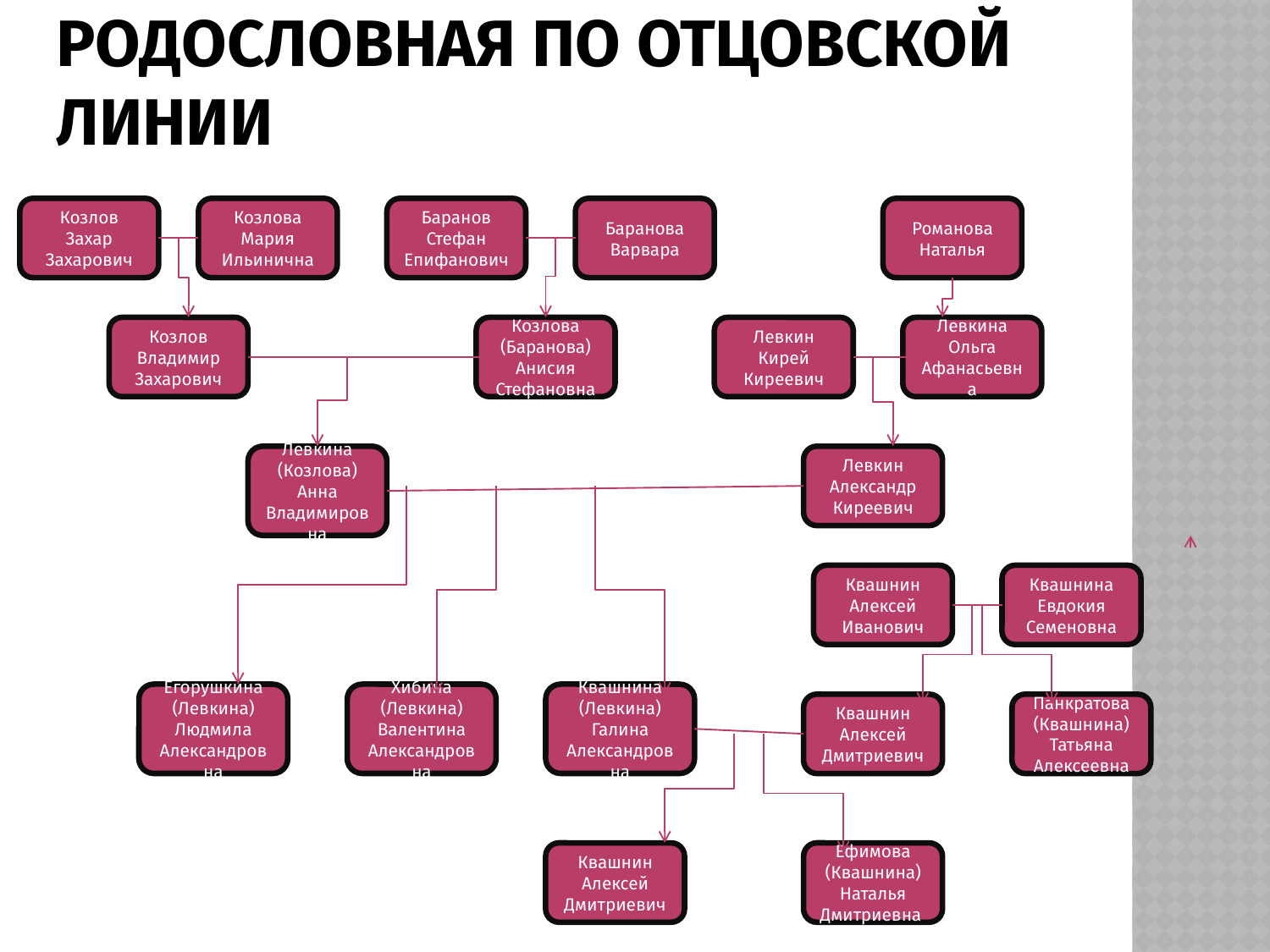

# Родословная по отцовской линии
Козлов Захар Захарович
Козлова Мария Ильинична
Баранов Стефан Епифанович
Баранова Варвара
Романова Наталья
Козлов Владимир Захарович
Козлова (Баранова) Анисия Стефановна
Левкин Кирей Киреевич
Левкина Ольга Афанасьевна
Левкина (Козлова) Анна Владимировна
Левкин Александр Киреевич
Квашнин Алексей Иванович
Квашнина Евдокия Семеновна
Егорушкина (Левкина) Людмила Александровна
Хибина (Левкина) Валентина Александровна
Квашнина (Левкина) Галина Александровна
Квашнин Алексей Дмитриевич
Панкратова (Квашнина) Татьяна Алексеевна
Квашнин Алексей Дмитриевич
Ефимова (Квашнина) Наталья Дмитриевна